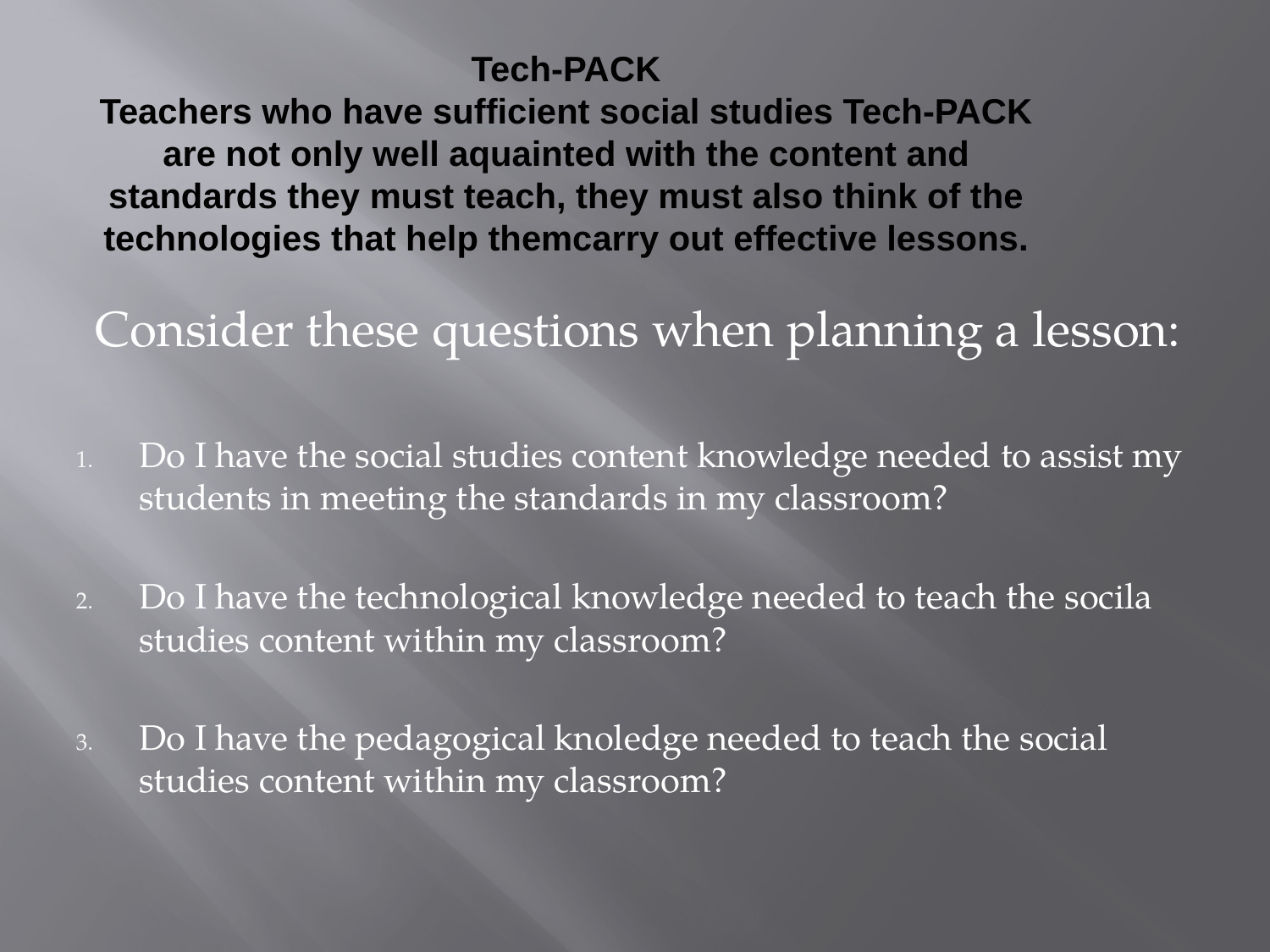

# Tech-PACK Teachers who have sufficient social studies Tech-PACK are not only well aquainted with the content and standards they must teach, they must also think of the technologies that help themcarry out effective lessons.

Consider these questions when planning a lesson:

Do I have the social studies content knowledge needed to assist my students in meeting the standards in my classroom?

Do I have the technological knowledge needed to teach the socila studies content within my classroom?

Do I have the pedagogical knoledge needed to teach the social studies content within my classroom?